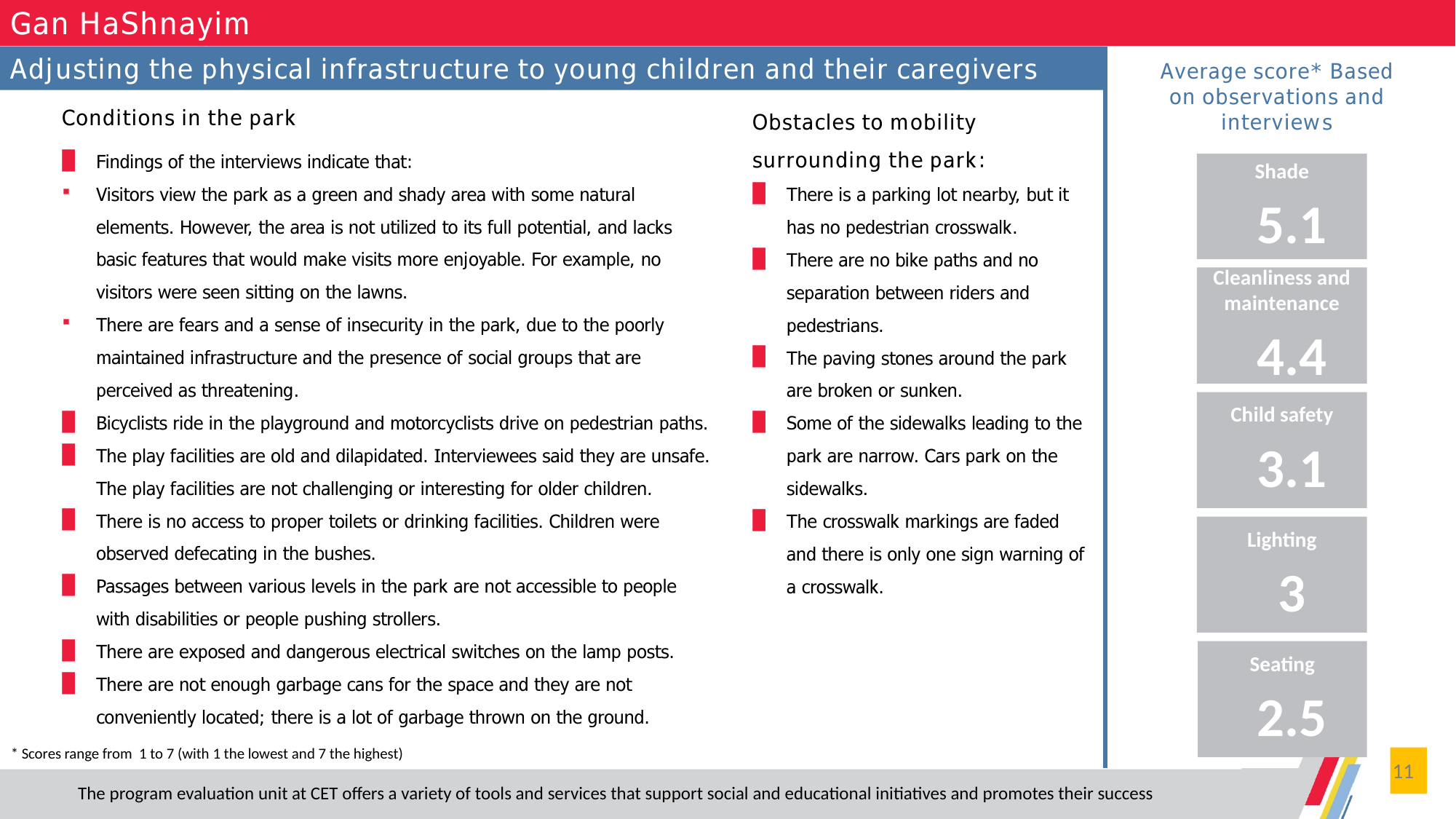

Gan HaShnayim
Average score* Based on observations and interviews
Shade
5.1
Cleanliness and maintenance
4.4
Child safety
3.1
Lighting
3
Seating
2.5
Adjusting the physical infrastructure to young children and their caregivers
Obstacles to mobility surrounding the park:
There is a parking lot nearby, but it has no pedestrian crosswalk.
There are no bike paths and no separation between riders and pedestrians.
The paving stones around the park are broken or sunken.
Some of the sidewalks leading to the park are narrow. Cars park on the sidewalks.
The crosswalk markings are faded and there is only one sign warning of a crosswalk.
Conditions in the park
Findings of the interviews indicate that:
Visitors view the park as a green and shady area with some natural elements. However, the area is not utilized to its full potential, and lacks basic features that would make visits more enjoyable. For example, no visitors were seen sitting on the lawns.
There are fears and a sense of insecurity in the park, due to the poorly maintained infrastructure and the presence of social groups that are perceived as threatening.
Bicyclists ride in the playground and motorcyclists drive on pedestrian paths.
The play facilities are old and dilapidated. Interviewees said they are unsafe. The play facilities are not challenging or interesting for older children.
There is no access to proper toilets or drinking facilities. Children were observed defecating in the bushes.
Passages between various levels in the park are not accessible to people with disabilities or people pushing strollers.
There are exposed and dangerous electrical switches on the lamp posts.
There are not enough garbage cans for the space and they are not conveniently located; there is a lot of garbage thrown on the ground.
* Scores range from  1 to 7 (with 1 the lowest and 7 the highest)
11